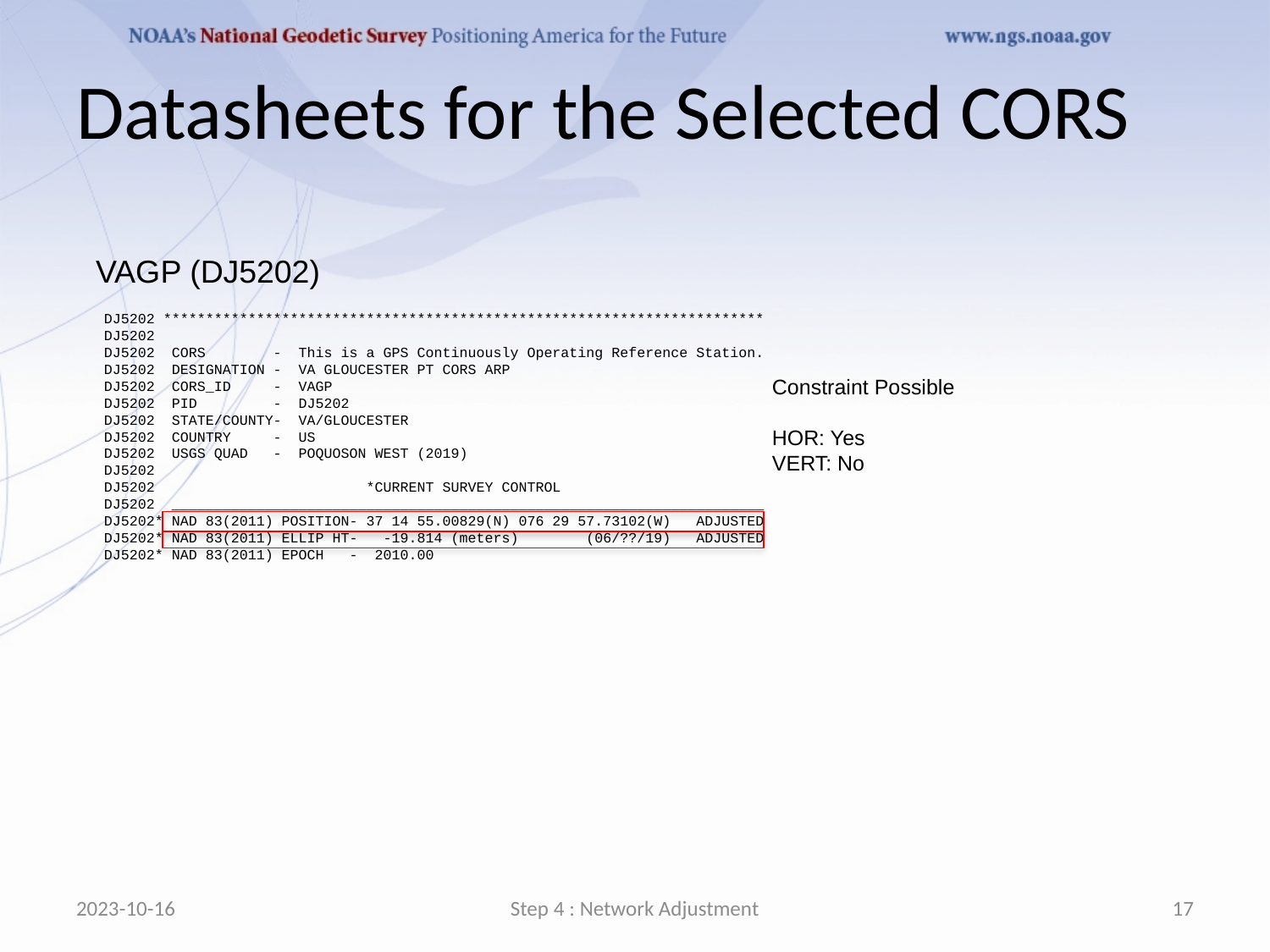

# Datasheets for the Selected CORS
VAGP (DJ5202)
 DJ5202 ***********************************************************************
 DJ5202
 DJ5202  CORS        -  This is a GPS Continuously Operating Reference Station.
 DJ5202  DESIGNATION -  VA GLOUCESTER PT CORS ARP
 DJ5202  CORS_ID     -  VAGP
 DJ5202  PID         -  DJ5202
 DJ5202  STATE/COUNTY-  VA/GLOUCESTER
 DJ5202  COUNTRY     -  US
 DJ5202  USGS QUAD   -  POQUOSON WEST (2019)
 DJ5202
 DJ5202                         *CURRENT SURVEY CONTROL
 DJ5202  ______________________________________________________________________
 DJ5202* NAD 83(2011) POSITION- 37 14 55.00829(N) 076 29 57.73102(W)   ADJUSTED
 DJ5202* NAD 83(2011) ELLIP HT-   -19.814 (meters)        (06/??/19)   ADJUSTED
 DJ5202* NAD 83(2011) EPOCH   -  2010.00
Constraint Possible

HOR: Yes
VERT: No

2023-10-16
Step 4 : Network Adjustment
17